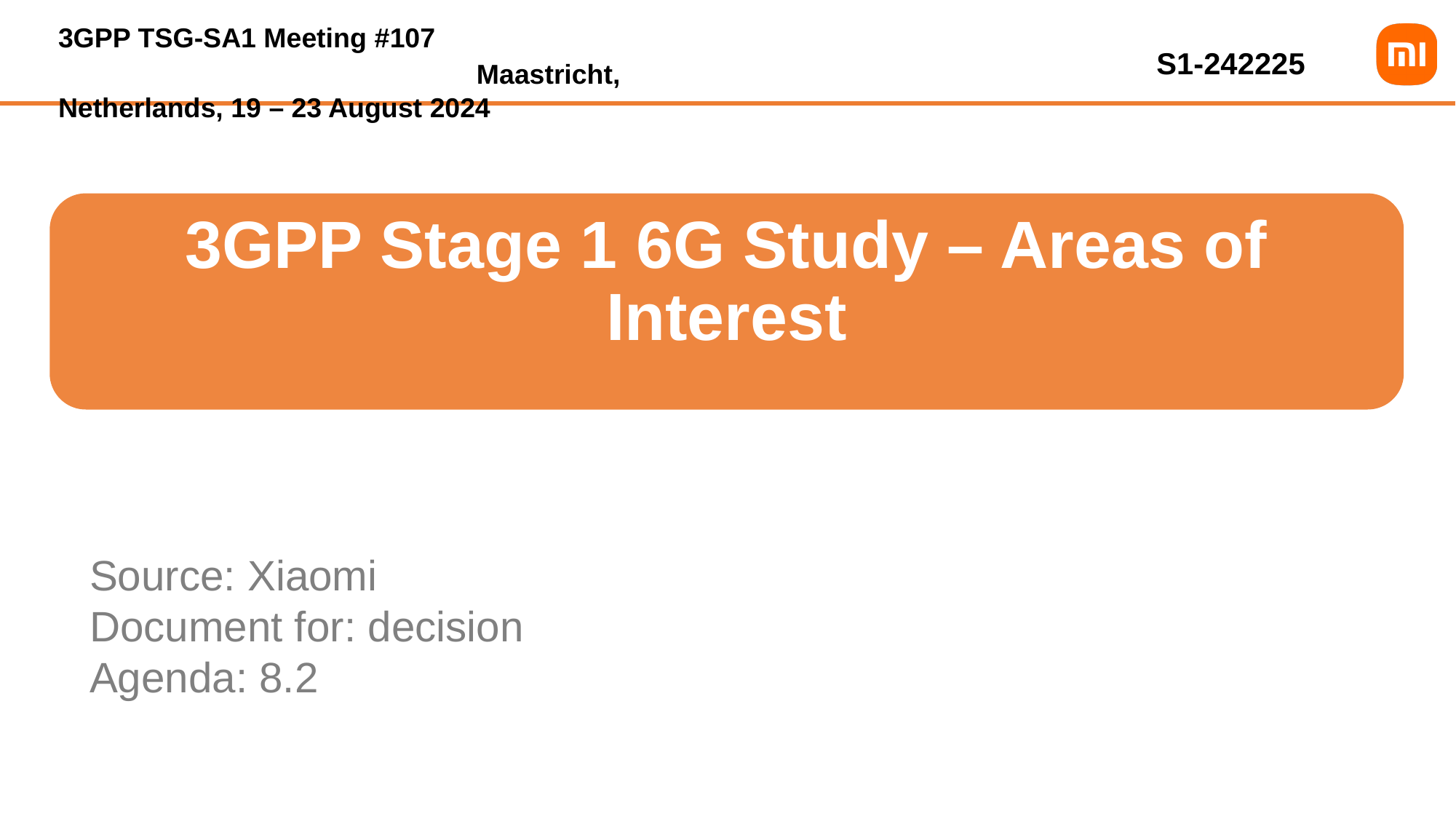

3GPP TSG-SA1 Meeting #107	                                                                                 Maastricht, Netherlands, 19 – 23 August 2024
S1-242225

# 3GPP Stage 1 6G Study – Areas of Interest
Source: Xiaomi
Document for: decision
Agenda: 8.2